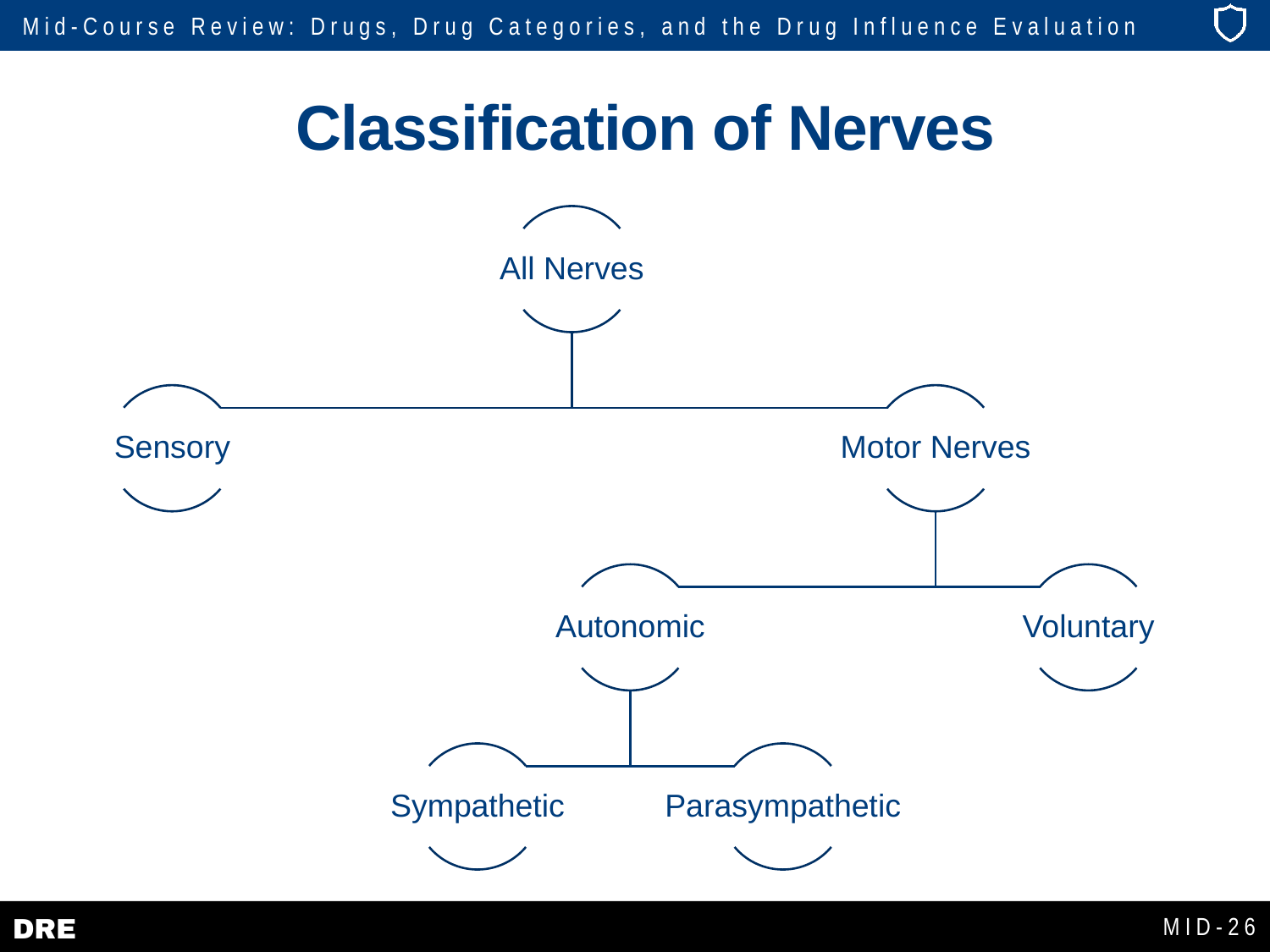

# Classification of Nerves
All Nerves
Sensory
Motor Nerves
Autonomic
Sympathetic
Parasympathetic
Voluntary
MID-26